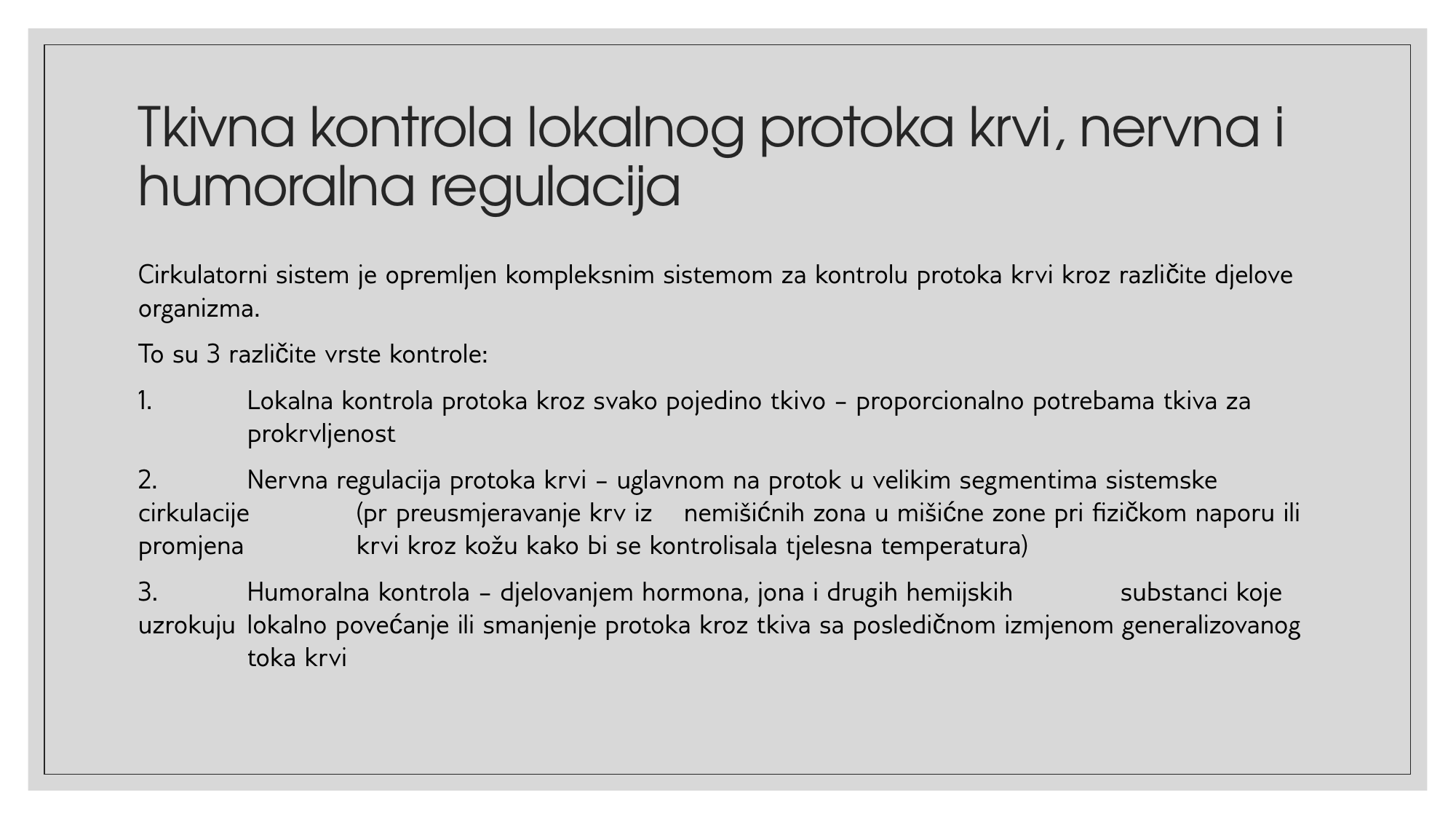

# Tkivna kontrola lokalnog protoka krvi, nervna i humoralna regulacija
Cirkulatorni sistem je opremljen kompleksnim sistemom za kontrolu protoka krvi kroz različite djelove organizma.
To su 3 različite vrste kontrole:
1.	Lokalna kontrola protoka kroz svako pojedino tkivo – proporcionalno potrebama tkiva za 	prokrvljenost
2.	Nervna regulacija protoka krvi – uglavnom na protok u velikim segmentima sistemske cirkulacije 	(pr preusmjeravanje krv iz 	nemišićnih zona u mišićne zone pri fizičkom naporu ili promjena 	krvi kroz kožu kako bi se kontrolisala tjelesna temperatura)
3.	Humoralna kontrola – djelovanjem hormona, jona i drugih hemijskih 	substanci koje uzrokuju 	lokalno povećanje ili smanjenje protoka kroz tkiva sa posledičnom izmjenom generalizovanog 	toka krvi